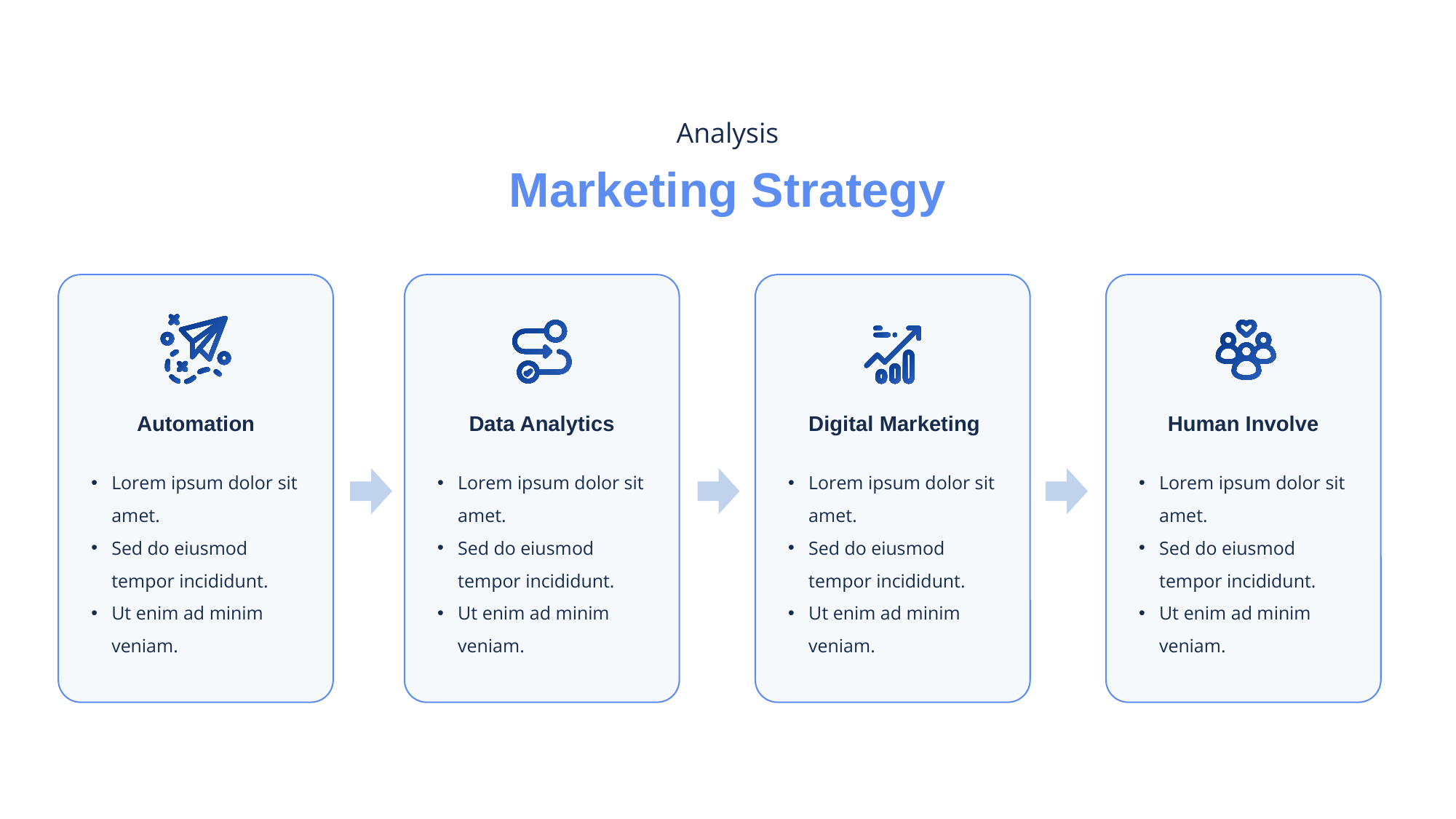

Analysis
Marketing Strategy

Automation
Data Analytics
Digital Marketing
Human Involve
Lorem ipsum dolor sit amet.
Sed do eiusmod tempor incididunt.
Ut enim ad minim veniam.
Lorem ipsum dolor sit amet.
Sed do eiusmod tempor incididunt.
Ut enim ad minim veniam.
Lorem ipsum dolor sit amet.
Sed do eiusmod tempor incididunt.
Ut enim ad minim veniam.
Lorem ipsum dolor sit amet.
Sed do eiusmod tempor incididunt.
Ut enim ad minim veniam.